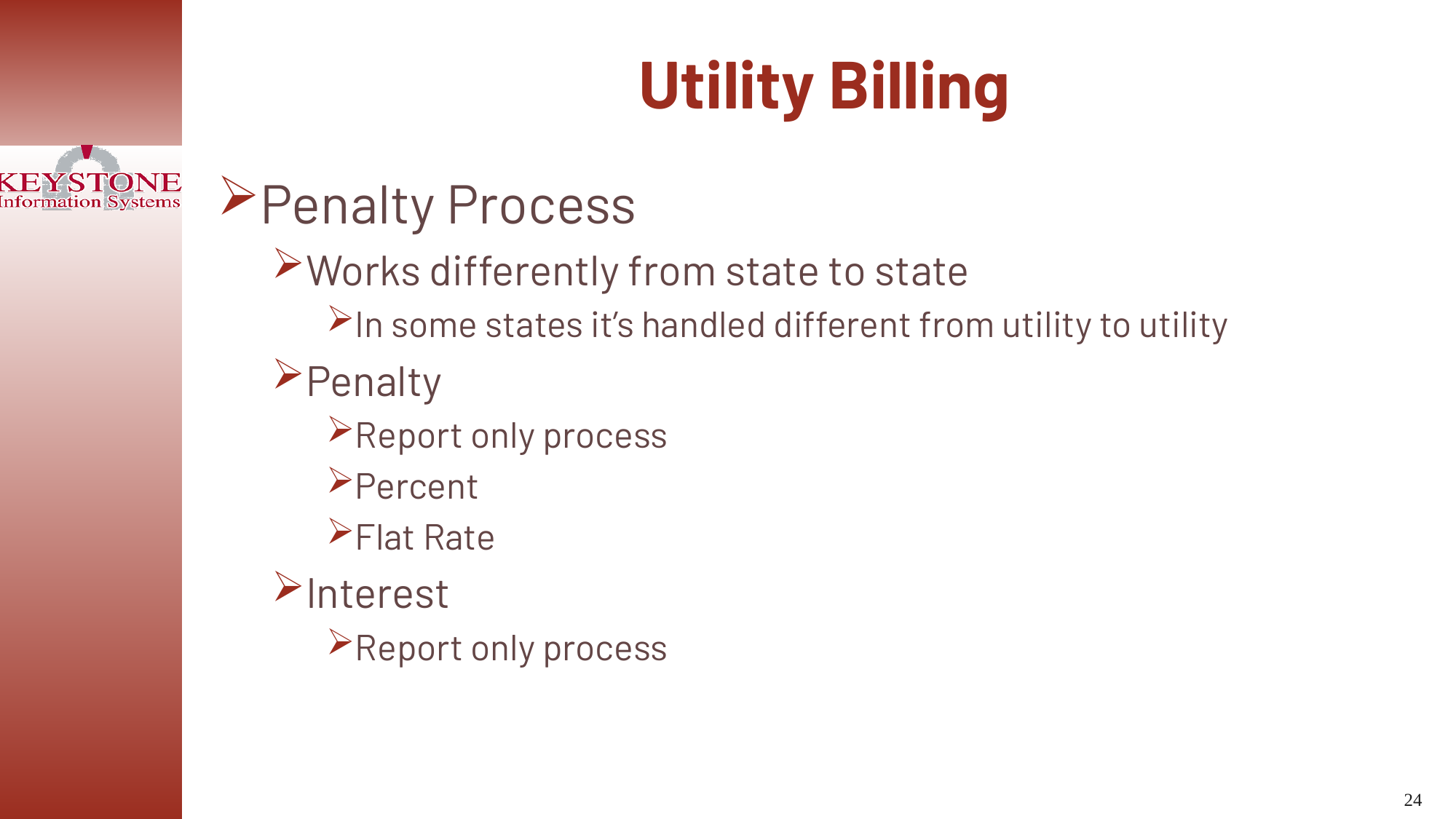

Utility Billing
Penalty Process
Works differently from state to state
In some states it’s handled different from utility to utility
Penalty
Report only process
Percent
Flat Rate
Interest
Report only process
24